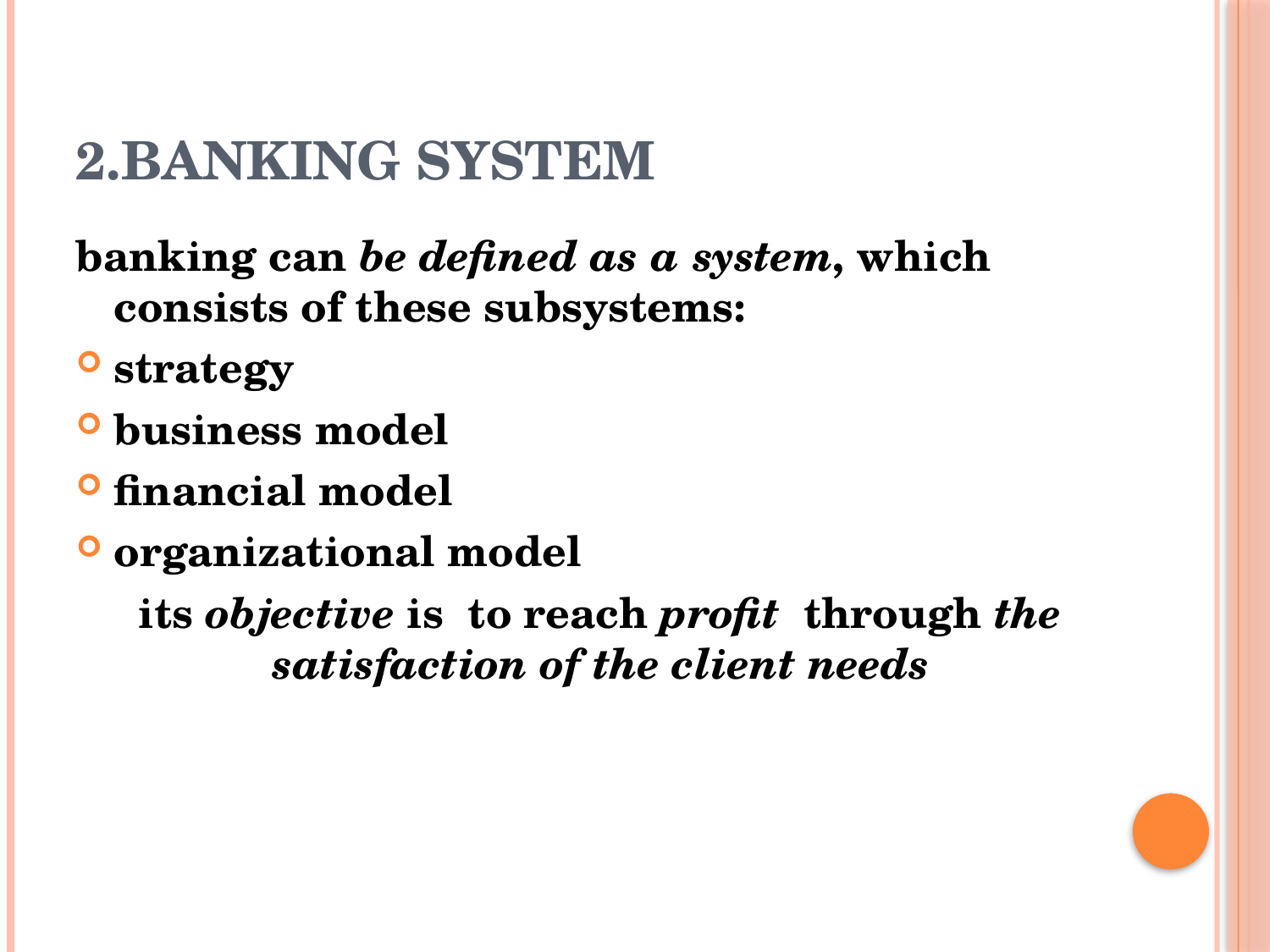

# 2.Banking system
banking can be defined as a system, which consists of these subsystems:
strategy
business model
financial model
organizational model
   its objective is  to reach profit  through the satisfaction of the client needs